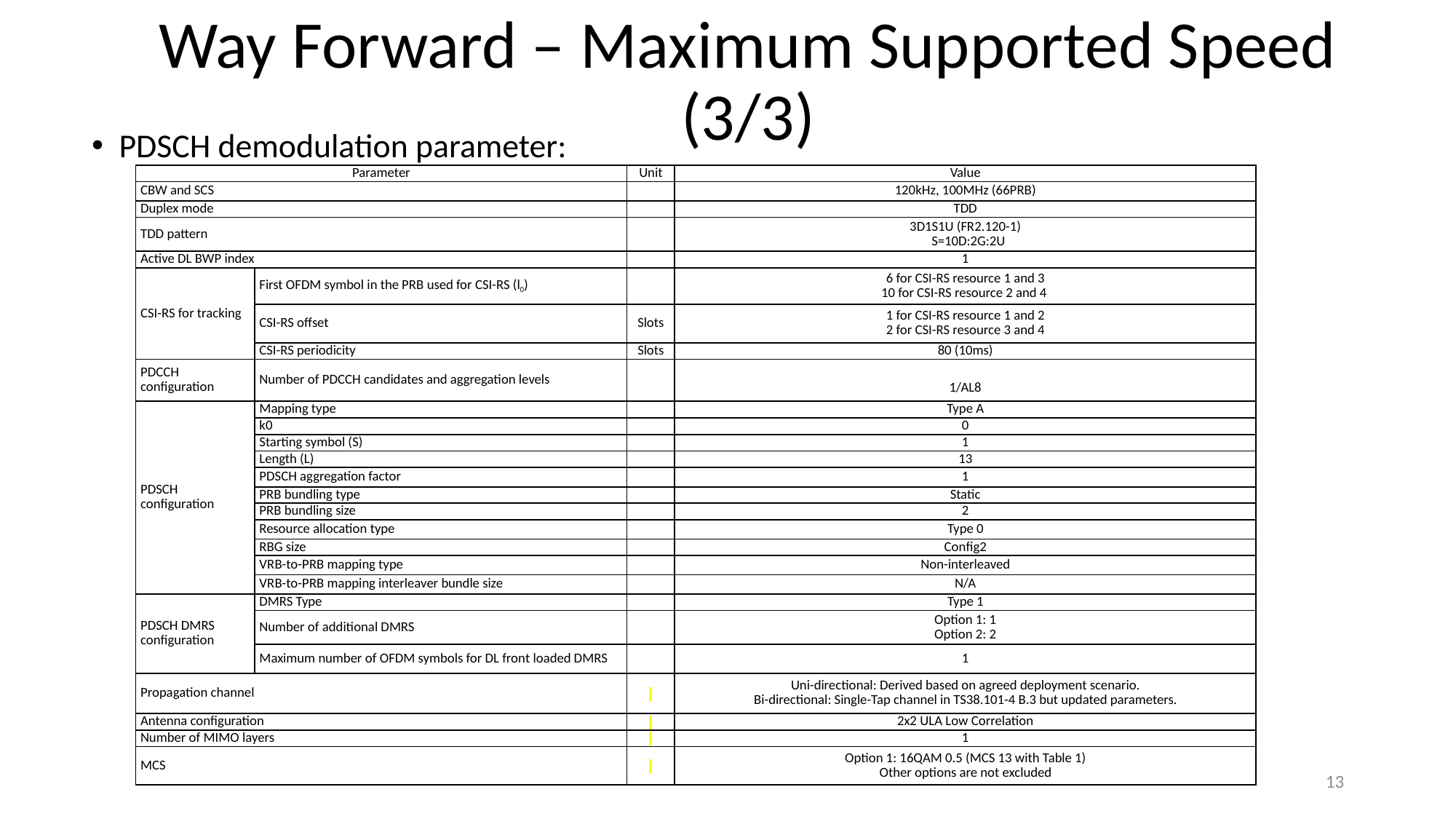

# Way Forward – Maximum Supported Speed (3/3)
PDSCH demodulation parameter:
| Parameter |  | Unit | Value |
| --- | --- | --- | --- |
| CBW and SCS |  |  | 120kHz, 100MHz (66PRB) |
| Duplex mode |  |  | TDD |
| TDD pattern |  |  | 3D1S1U (FR2.120-1) S=10D:2G:2U |
| Active DL BWP index |  |  | 1 |
| CSI-RS for tracking | First OFDM symbol in the PRB used for CSI-RS (l0) |  | 6 for CSI-RS resource 1 and 3 10 for CSI-RS resource 2 and 4 |
|  | CSI-RS offset | Slots | 1 for CSI-RS resource 1 and 2 2 for CSI-RS resource 3 and 4 |
|  | CSI-RS periodicity | Slots | 80 (10ms) |
| PDCCH configuration | Number of PDCCH candidates and aggregation levels |  | 1/AL8 |
| PDSCH configuration | Mapping type |  | Type A |
|  | k0 |  | 0 |
|  | Starting symbol (S) |  | 1 |
|  | Length (L) |  | 13 |
|  | PDSCH aggregation factor |  | 1 |
|  | PRB bundling type |  | Static |
|  | PRB bundling size |  | 2 |
|  | Resource allocation type |  | Type 0 |
|  | RBG size |  | Config2 |
|  | VRB-to-PRB mapping type |  | Non-interleaved |
|  | VRB-to-PRB mapping interleaver bundle size |  | N/A |
| PDSCH DMRS configuration | DMRS Type |  | Type 1 |
|  | Number of additional DMRS |  | Option 1: 1 Option 2: 2 |
|  | Maximum number of OFDM symbols for DL front loaded DMRS |  | 1 |
| Propagation channel |  |  | Uni-directional: Derived based on agreed deployment scenario. Bi-directional: Single-Tap channel in TS38.101-4 B.3 but updated parameters. |
| Antenna configuration |  |  | 2x2 ULA Low Correlation |
| Number of MIMO layers |  |  | 1 |
| MCS |  |  | Option 1: 16QAM 0.5 (MCS 13 with Table 1) Other options are not excluded |
13